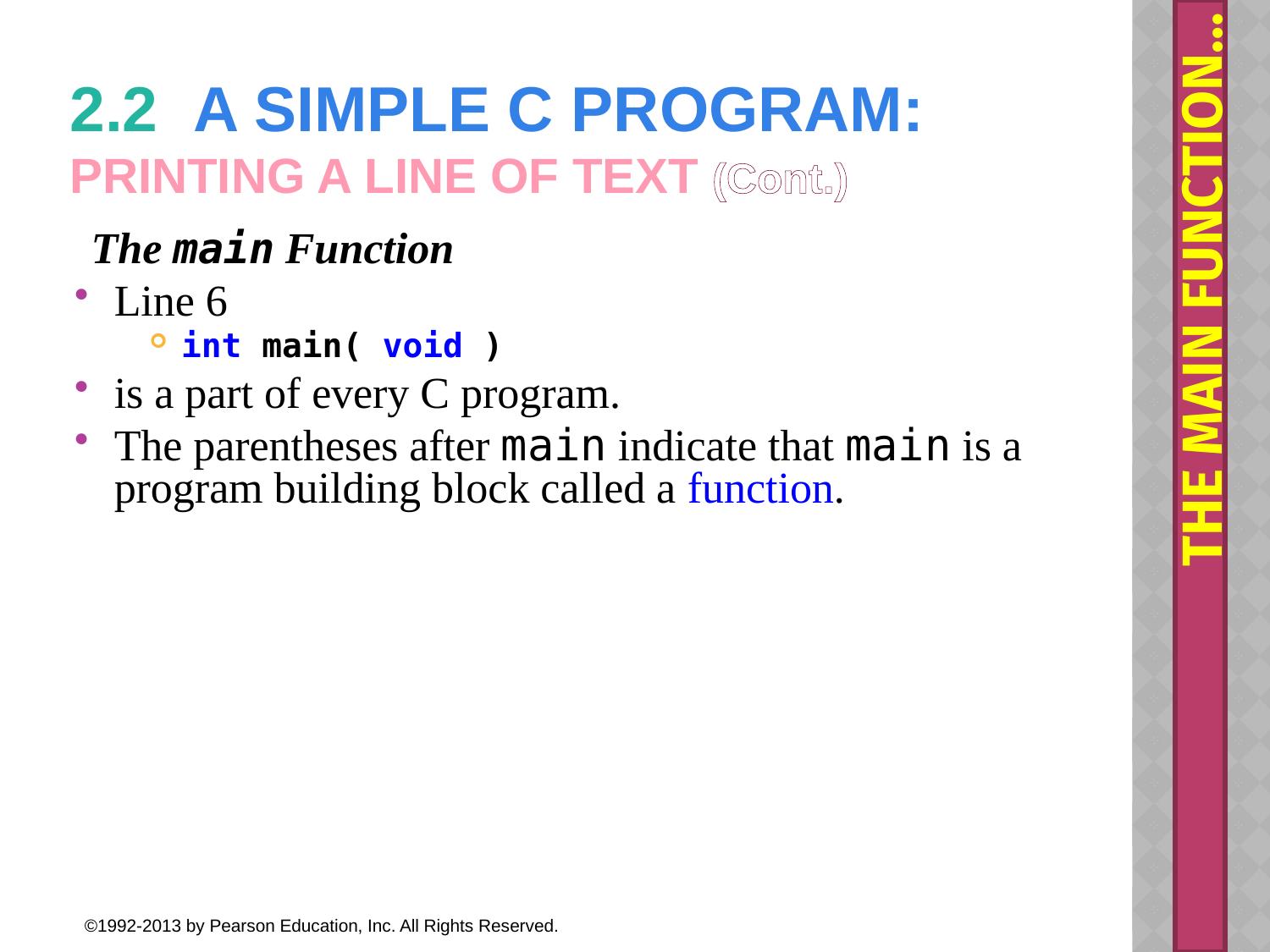

The Main Function…
# 2.2  A Simple C Program: Printing a Line of Text (Cont.)
The main Function
Line 6
int main( void )
is a part of every C program.
The parentheses after main indicate that main is a program building block called a function.
©1992-2013 by Pearson Education, Inc. All Rights Reserved.